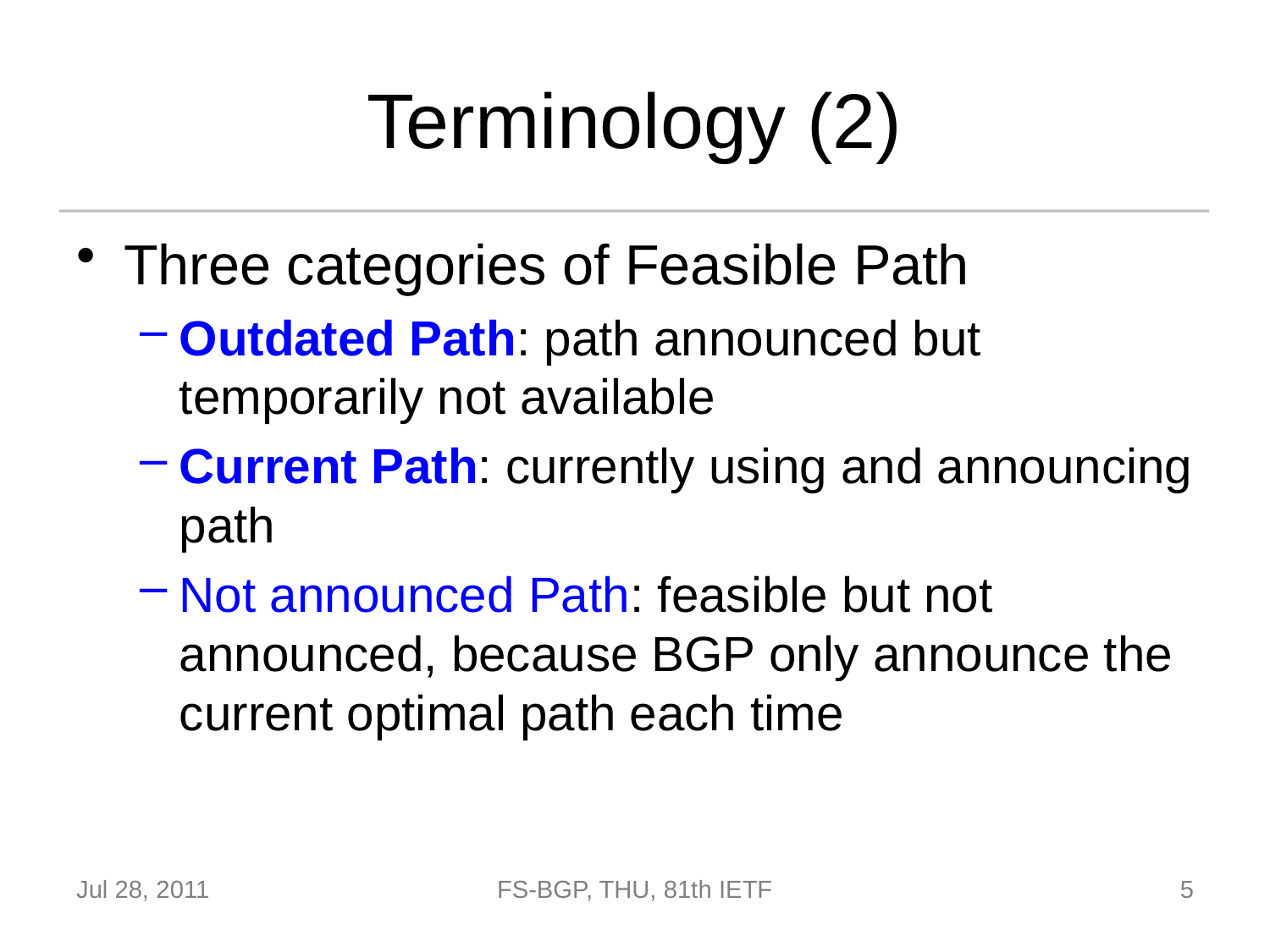

# Terminology (2)
Three categories of Feasible Path
Outdated Path: path announced but temporarily not available
Current Path: currently using and announcing path
Not announced Path: feasible but not announced, because BGP only announce the current optimal path each time
Jul 28, 2011
FS-BGP, THU, 81th IETF
5